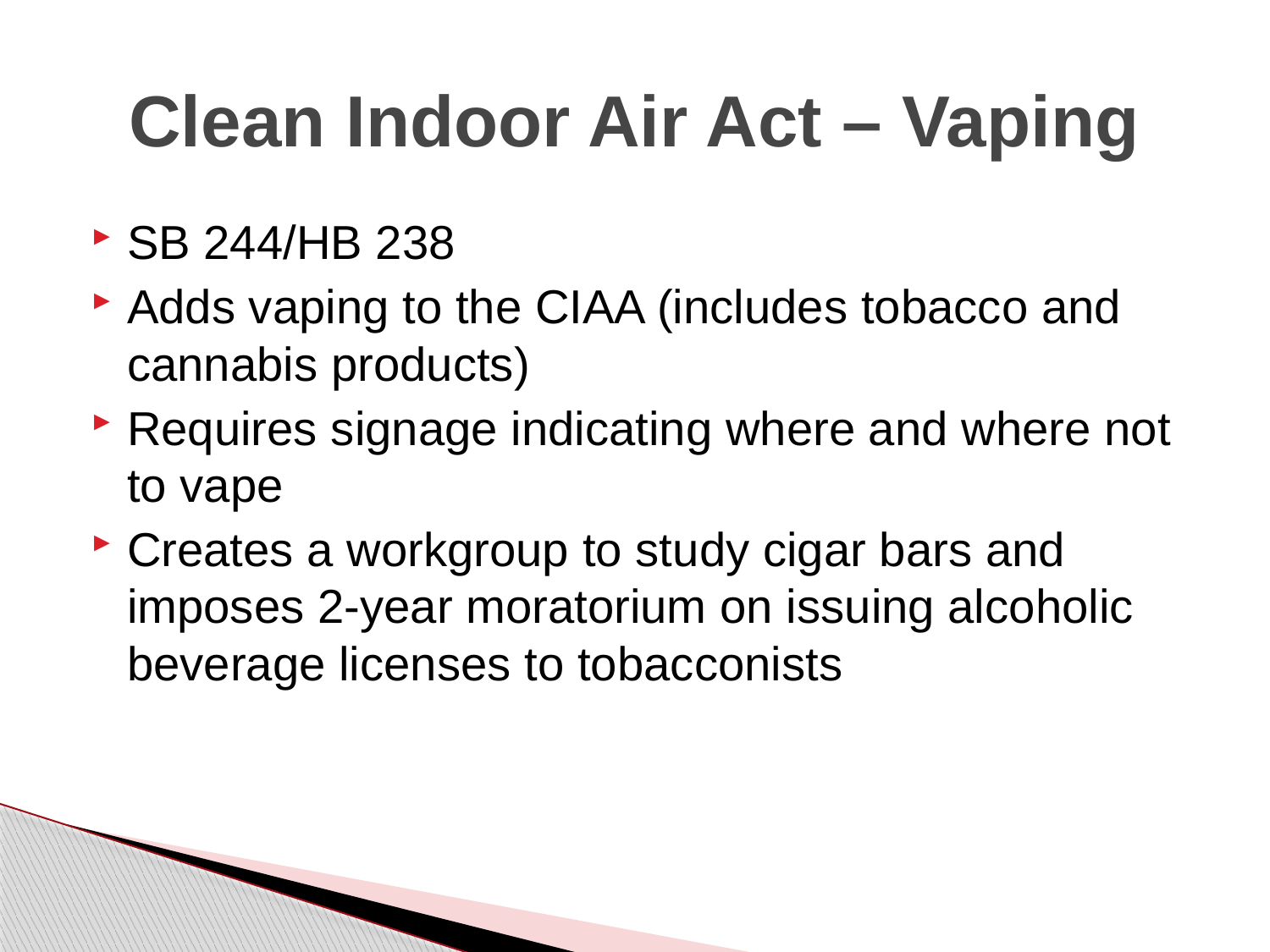

# Clean Indoor Air Act – Vaping
SB 244/HB 238
Adds vaping to the CIAA (includes tobacco and cannabis products)
Requires signage indicating where and where not to vape
Creates a workgroup to study cigar bars and imposes 2-year moratorium on issuing alcoholic beverage licenses to tobacconists